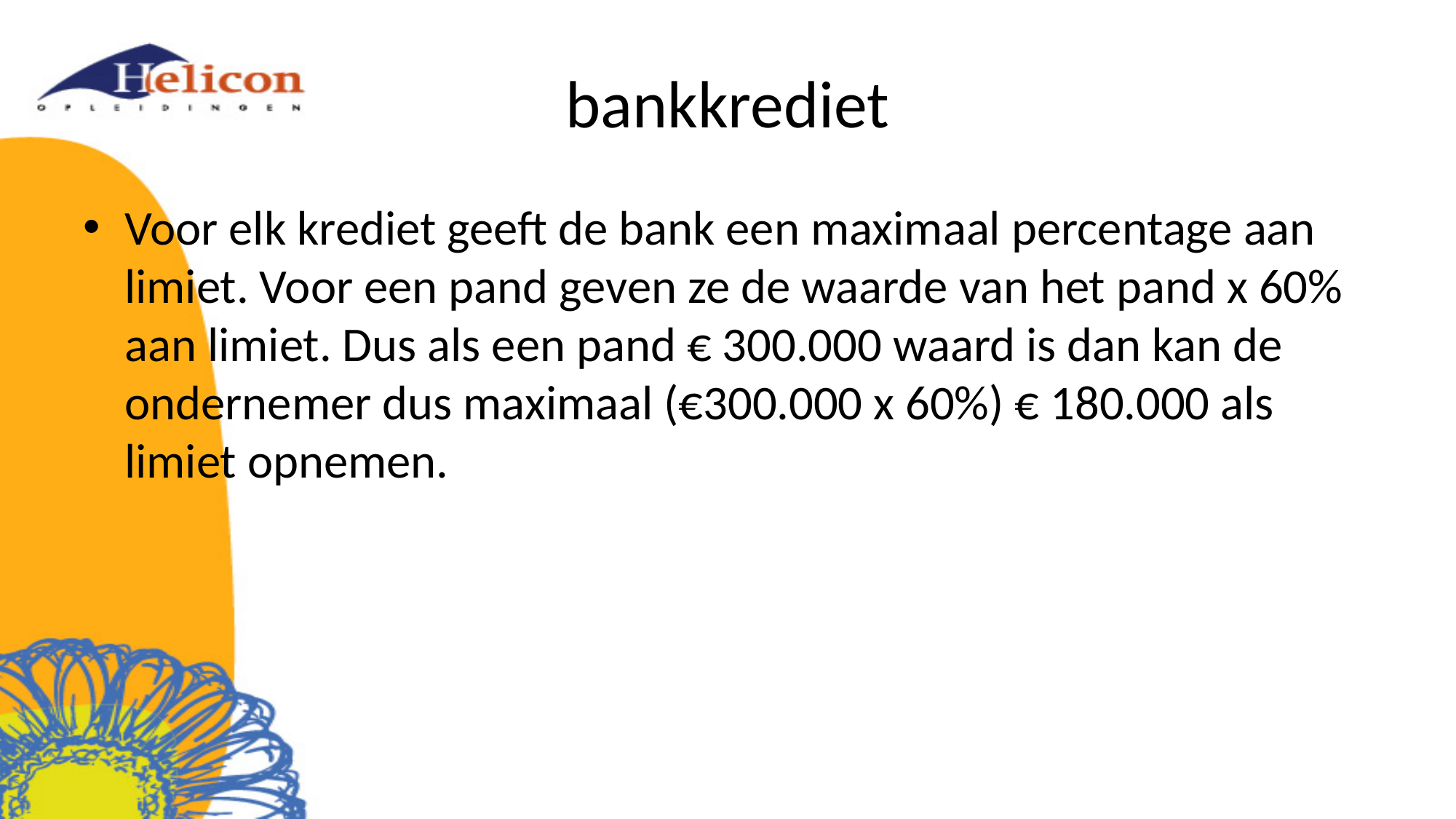

# bankkrediet
Voor elk krediet geeft de bank een maximaal percentage aan limiet. Voor een pand geven ze de waarde van het pand x 60% aan limiet. Dus als een pand € 300.000 waard is dan kan de ondernemer dus maximaal (€300.000 x 60%) € 180.000 als limiet opnemen.